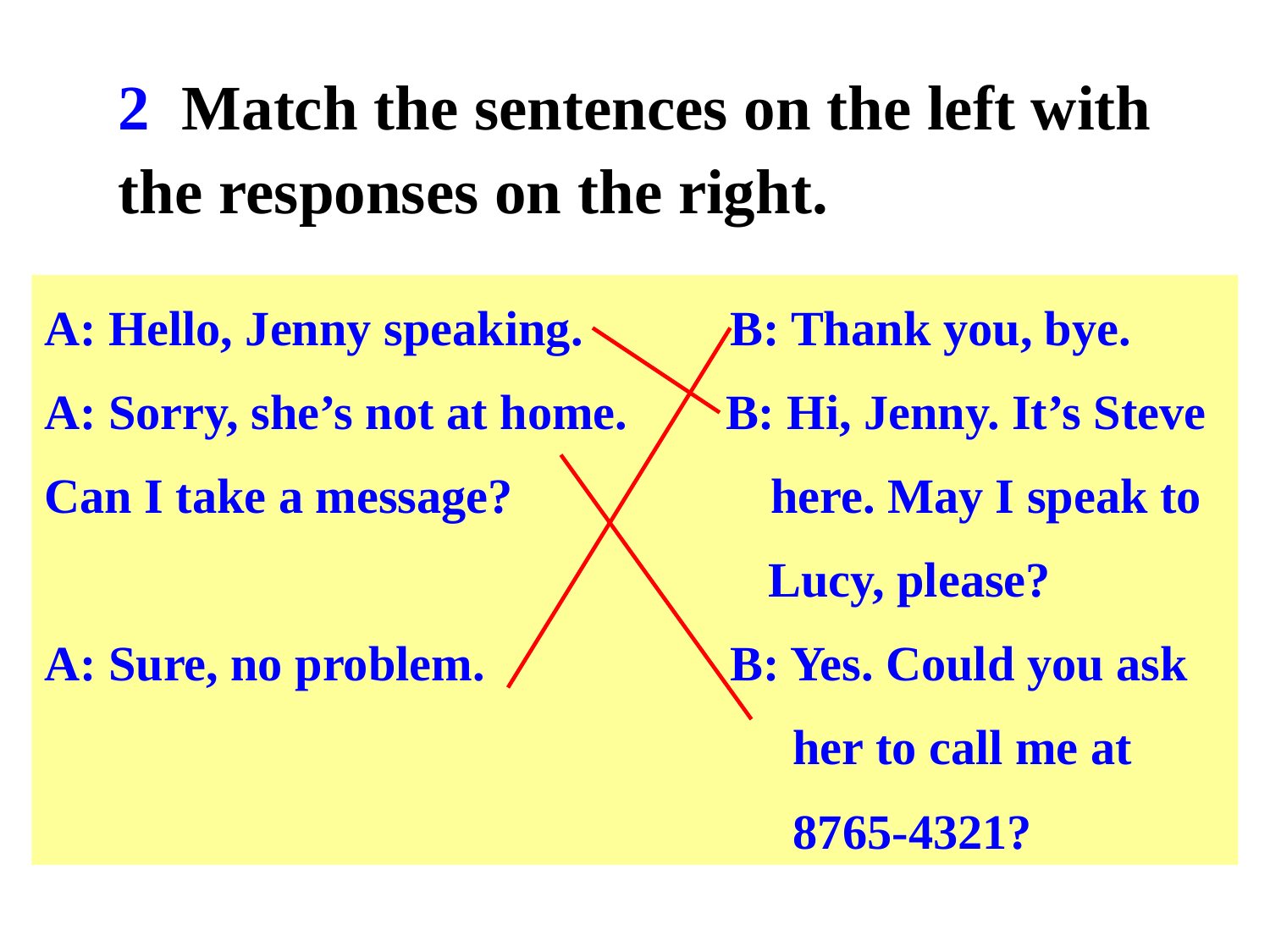

2  Match the sentences on the left with the responses on the right.
A: Hello, Jenny speaking.            B: Thank you, bye.
A: Sorry, she’s not at home.        B: Hi, Jenny. It’s Steve
Can I take a message?                     here. May I speak to
                                                           Lucy, please?
A: Sure, no problem.                    B: Yes. Could you ask
                                                             her to call me at
                                                             8765-4321?